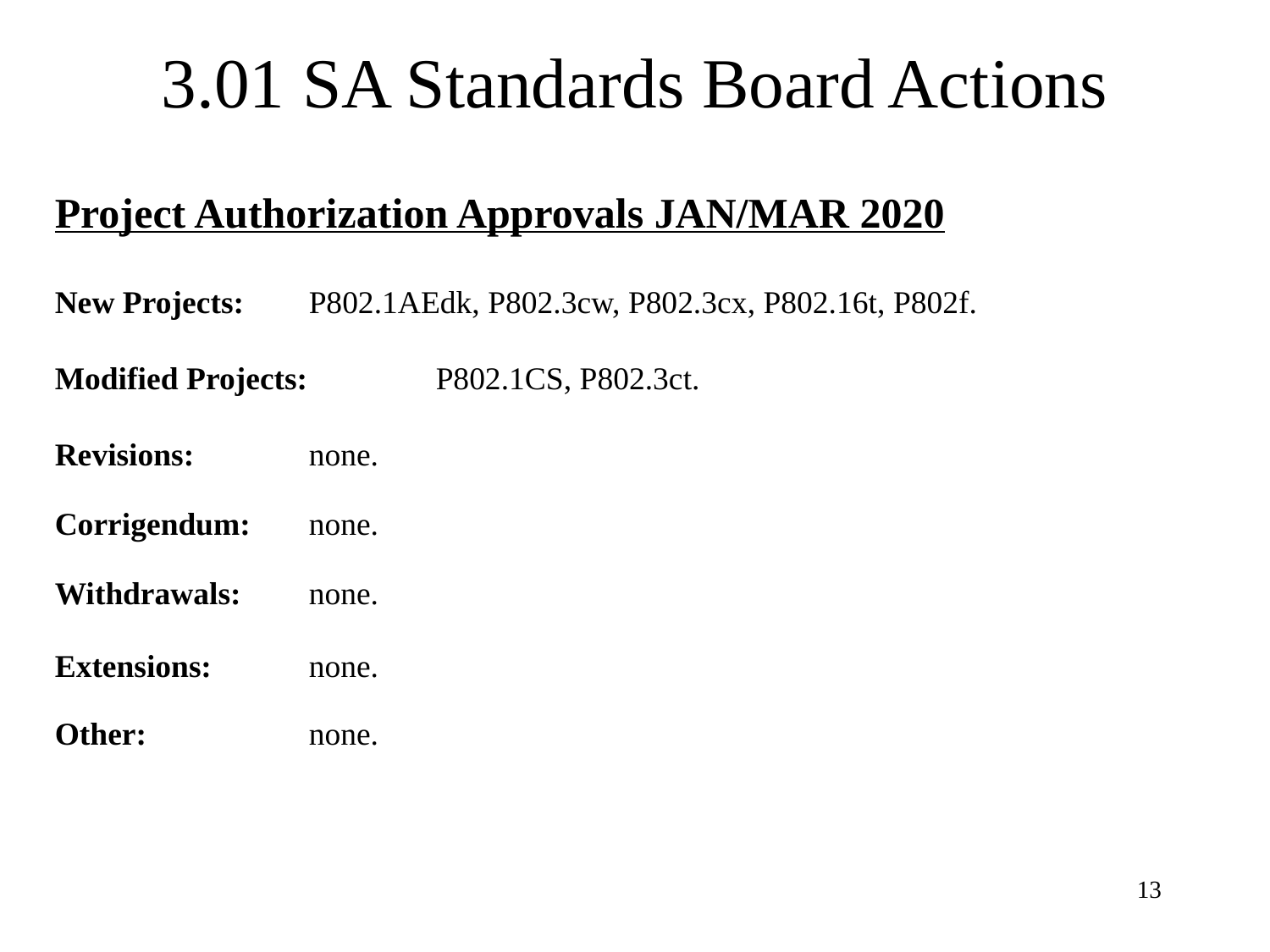

# 3.01 SA Standards Board Actions
Project Authorization Approvals JAN/MAR 2020

New Projects: 	P802.1AEdk, P802.3cw, P802.3cx, P802.16t, P802f.

Modified Projects: 	P802.1CS, P802.3ct.

Revisions:	none.

Corrigendum:	none.

Withdrawals: 	none.

Extensions:	none.
Other:		none.
13